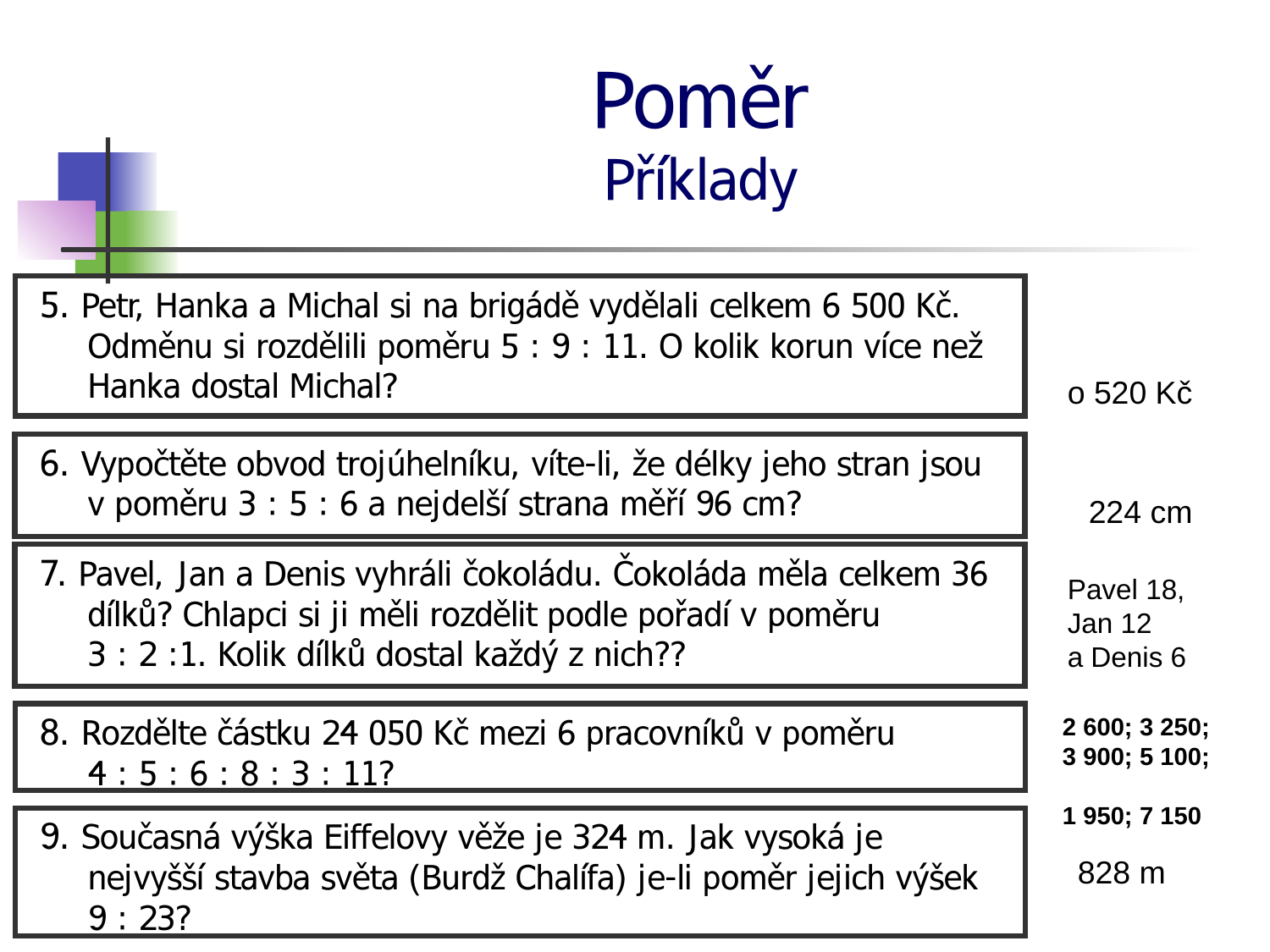

# Poměr Příklady
5. Petr, Hanka a Michal si na brigádě vydělali celkem 6 500 Kč. Odměnu si rozdělili poměru 5 : 9 : 11. O kolik korun více než Hanka dostal Michal?

o 520 Kč
6. Vypočtěte obvod trojúhelníku, víte-li, že délky jeho stran jsou v poměru 3 : 5 : 6 a nejdelší strana měří 96 cm?

224 cm
7. Pavel, Jan a Denis vyhráli čokoládu. Čokoláda měla celkem 36 dílků? Chlapci si ji měli rozdělit podle pořadí v poměru
3 : 2 :1. Kolik dílků dostal každý z nich??

Pavel 18, Jan 12
a Denis 6
8. Rozdělte částku 24 050 Kč mezi 6 pracovníků v poměru
4 : 5 : 6 : 8 : 3 : 11?

2 600; 3 250; 3 900; 5 100;
1 950; 7 150
9. Současná výška Eiffelovy věže je 324 m. Jak vysoká je nejvyšší stavba světa (Burdž Chalífa) je-li poměr jejich výšek 9 : 23?

828 m